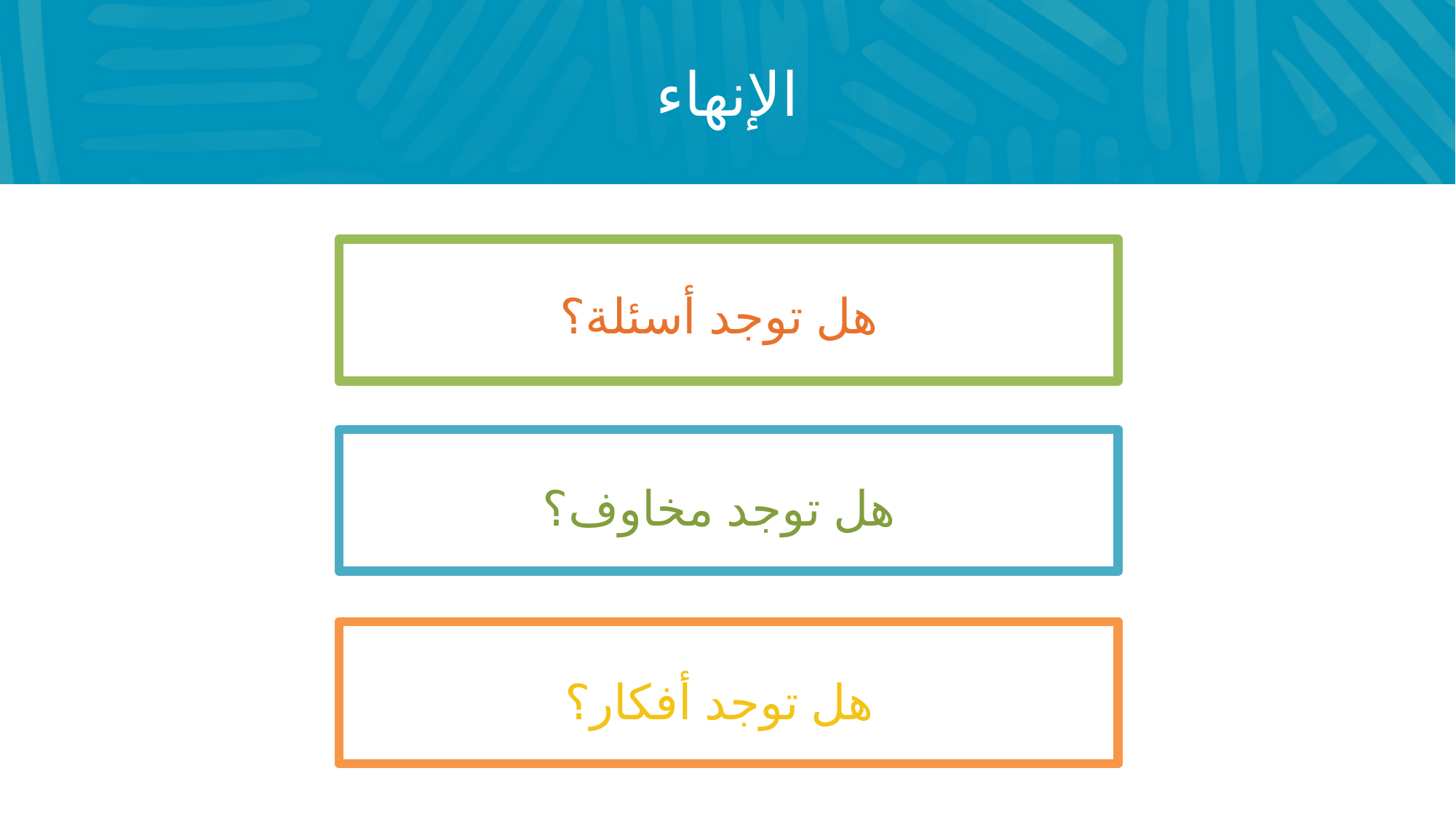

الإنهاء
هل توجد أسئلة؟
هل توجد مخاوف؟
هل توجد أفكار؟